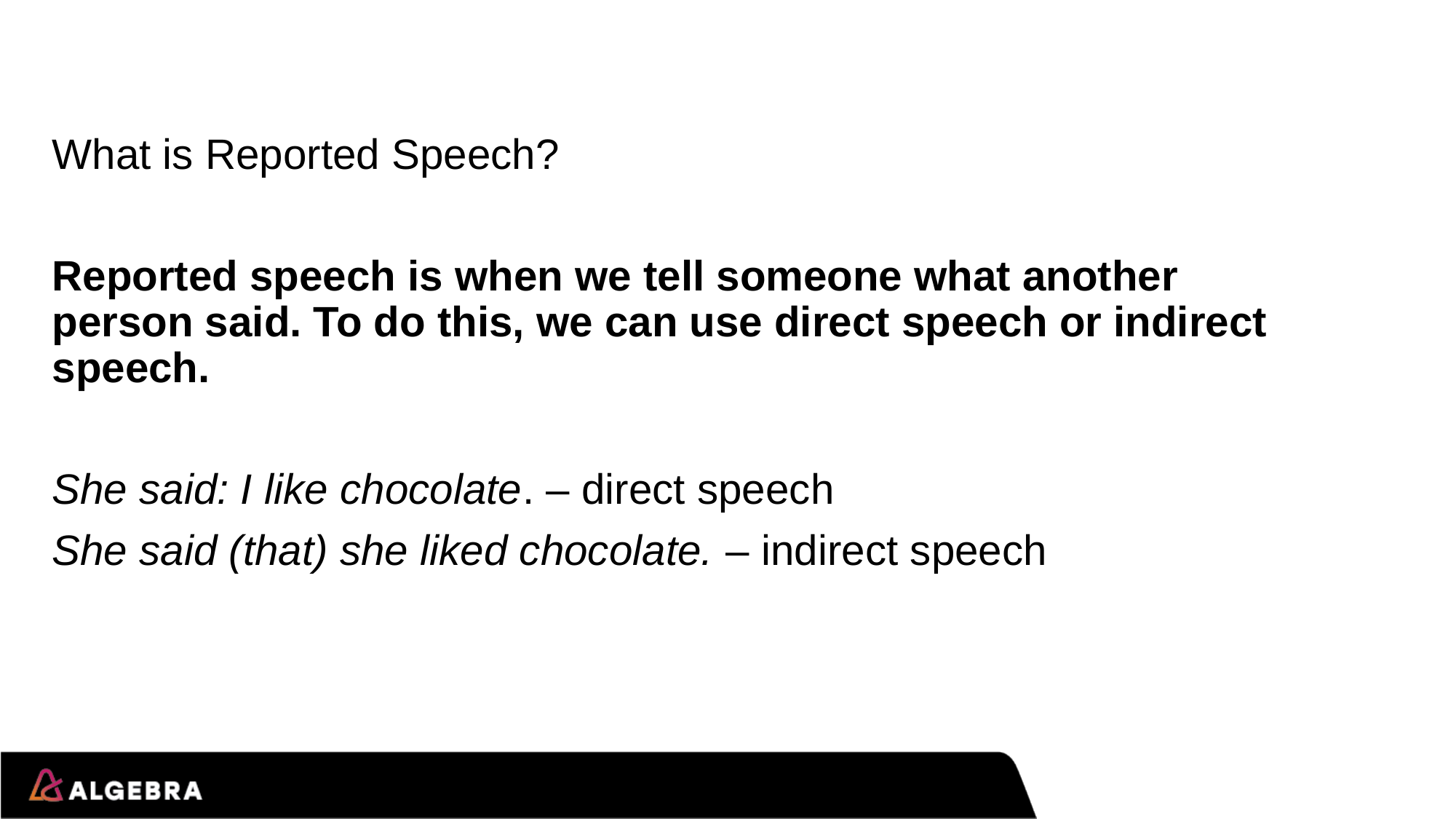

What is Reported Speech?

Reported speech is when we tell someone what another person said. To do this, we can use direct speech or indirect speech.

She said: I like chocolate. – direct speech
She said (that) she liked chocolate. – indirect speech